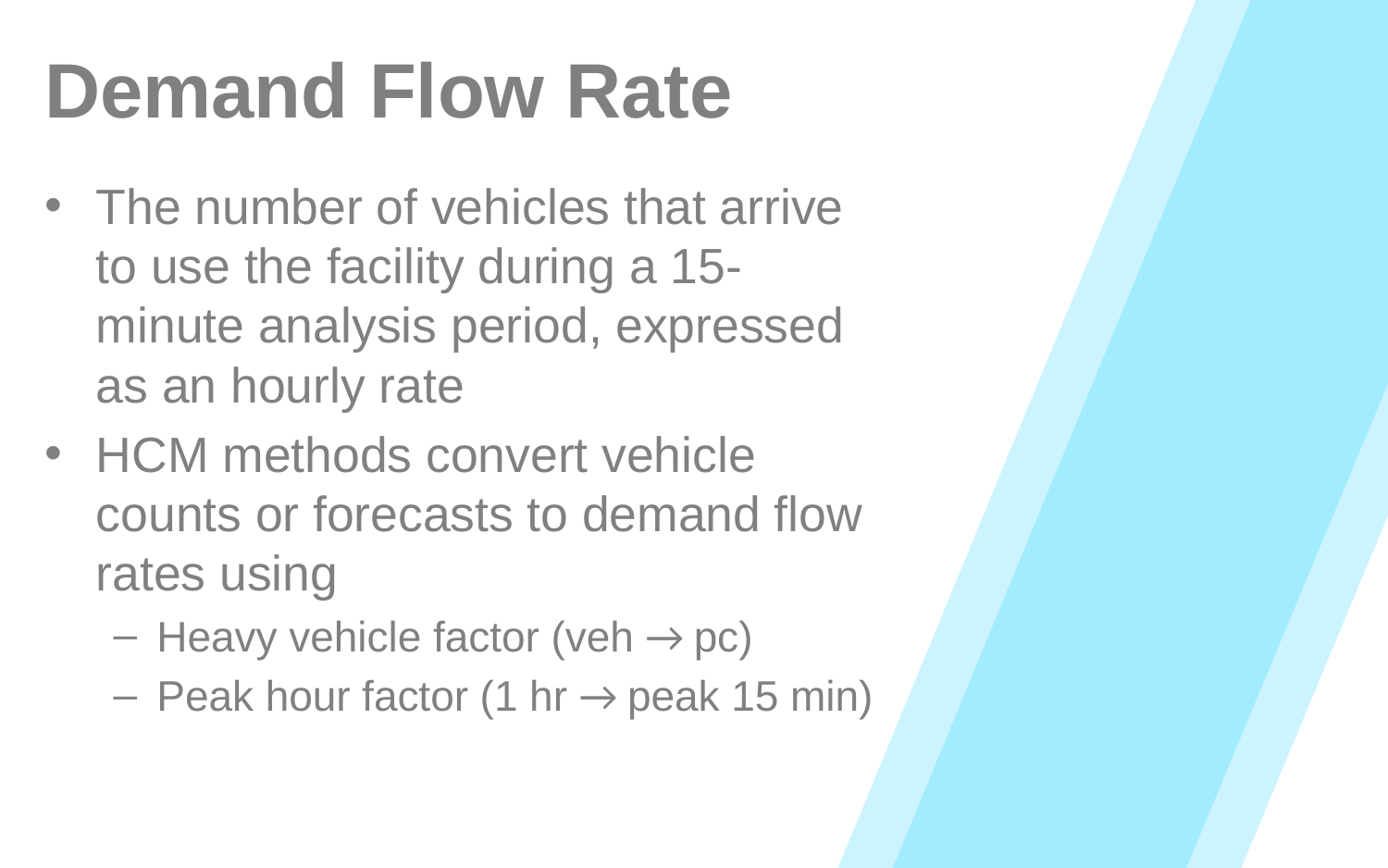

# Demand Flow Rate
The number of vehicles that arrive to use the facility during a 15-minute analysis period, expressed as an hourly rate
HCM methods convert vehicle counts or forecasts to demand flow rates using
Heavy vehicle factor (veh → pc)
Peak hour factor (1 hr → peak 15 min)